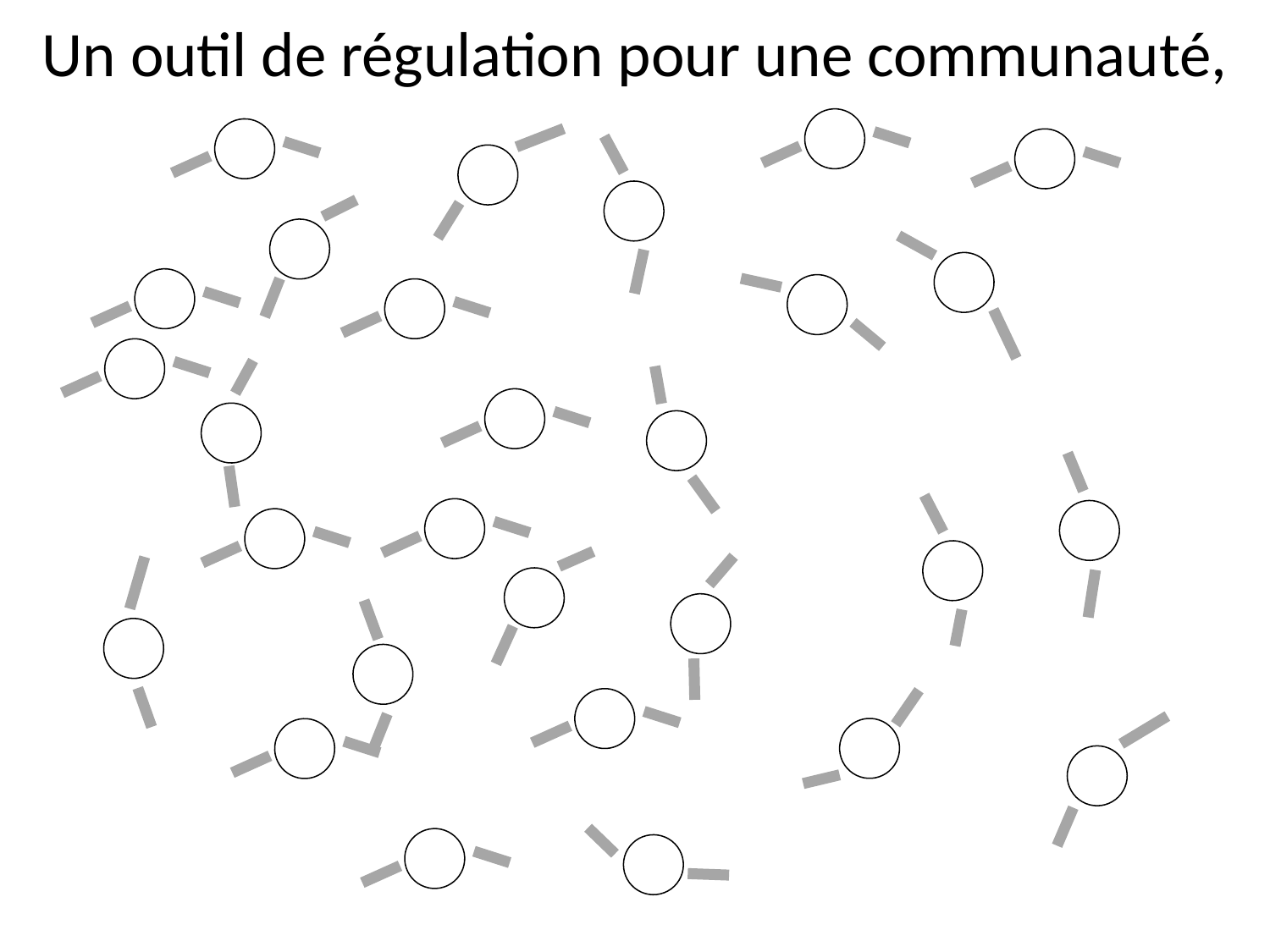

# Un outil de régulation pour une communauté,